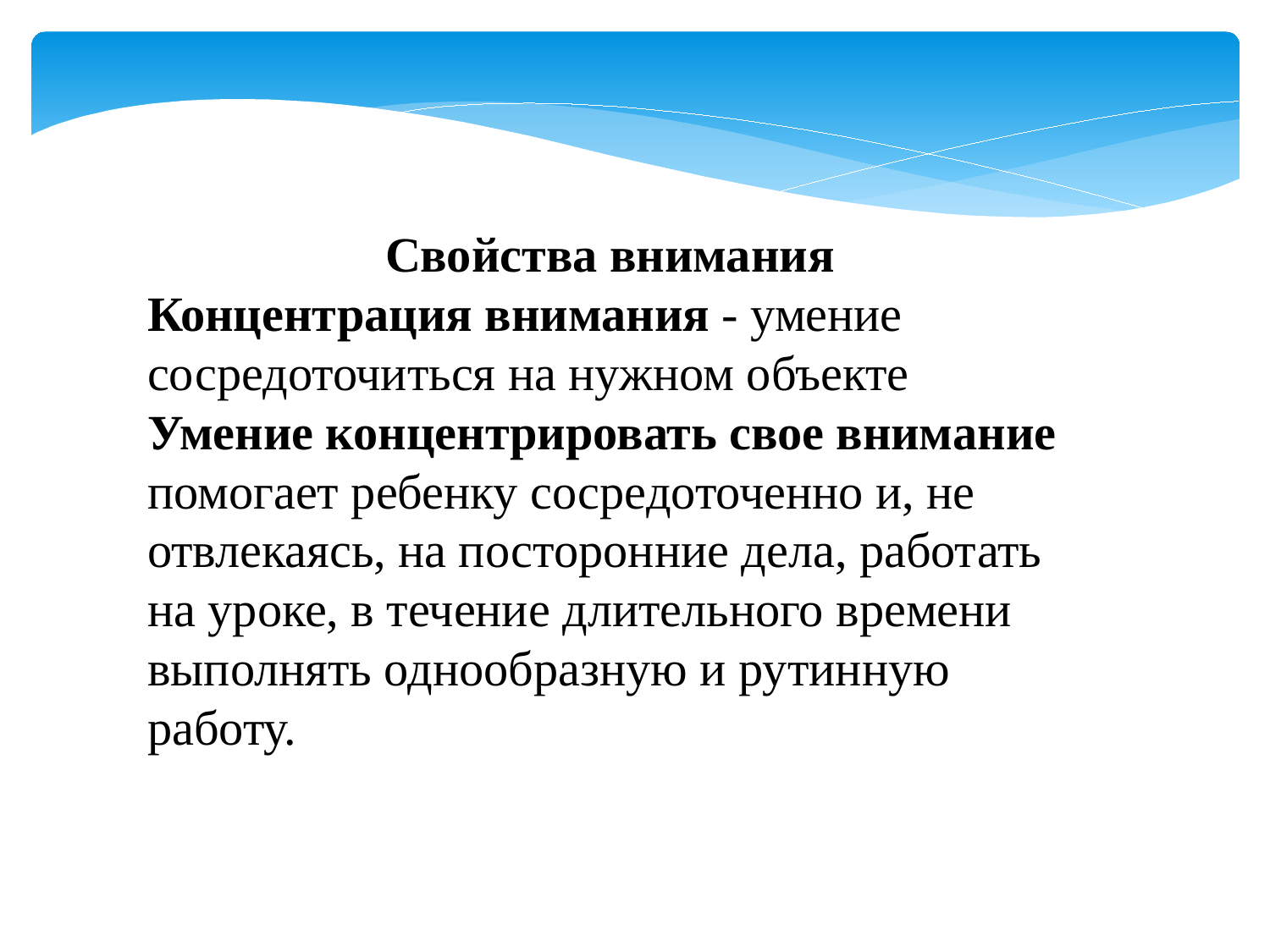

Свойства внимания
Концентрация внимания - умение сосредоточиться на нужном объекте Умение концентрировать свое внимание помогает ребенку сосре­доточенно и, не отвлекаясь, на посторонние дела, работать на уроке, в течение длительного времени выполнять однообразную и рутин­ную работу.